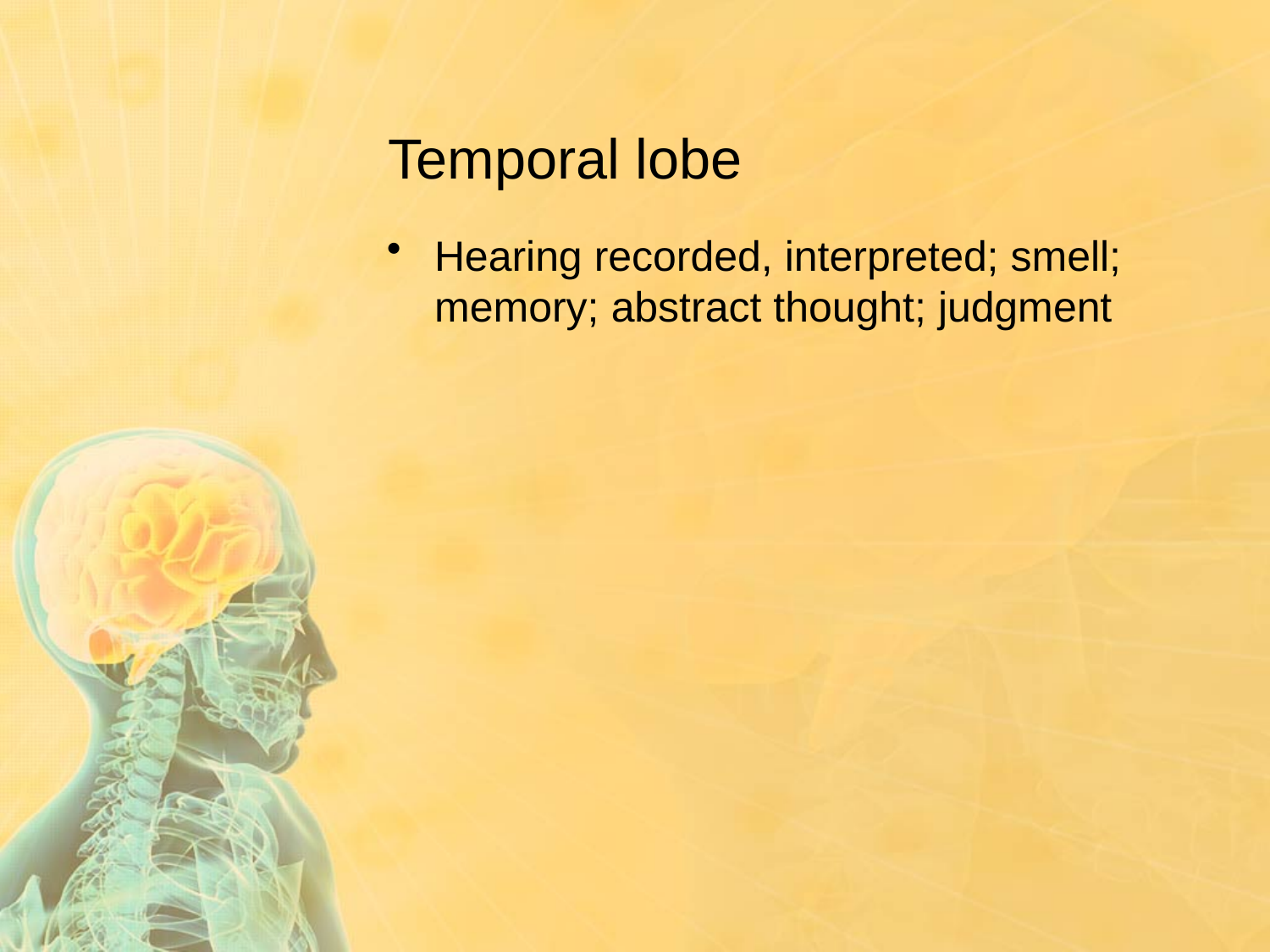

# Temporal lobe
Hearing recorded, interpreted; smell; memory; abstract thought; judgment